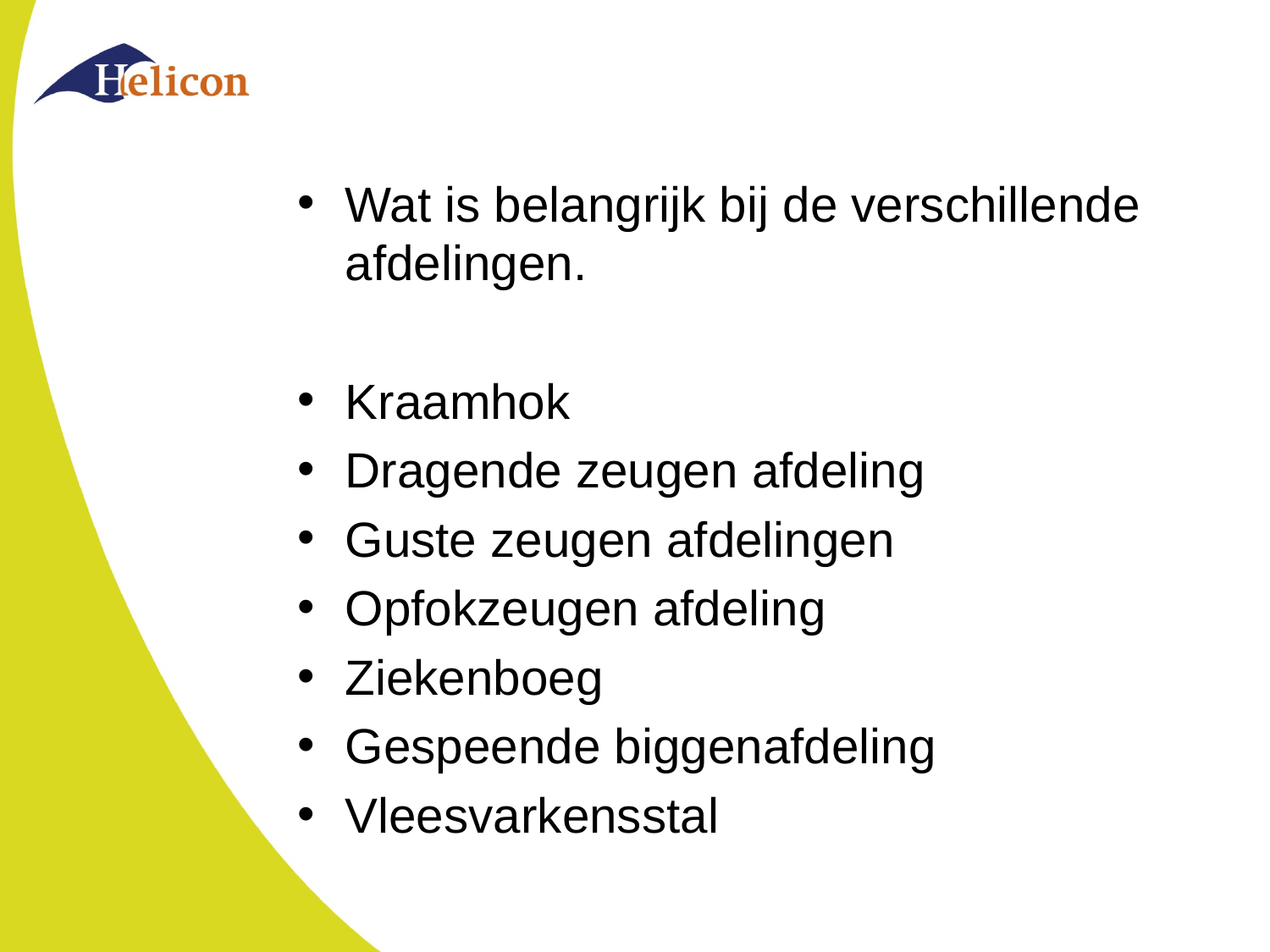

#
Wat is belangrijk bij de verschillende afdelingen.

Kraamhok
Dragende zeugen afdeling
Guste zeugen afdelingen
Opfokzeugen afdeling
Ziekenboeg
Gespeende biggenafdeling
Vleesvarkensstal